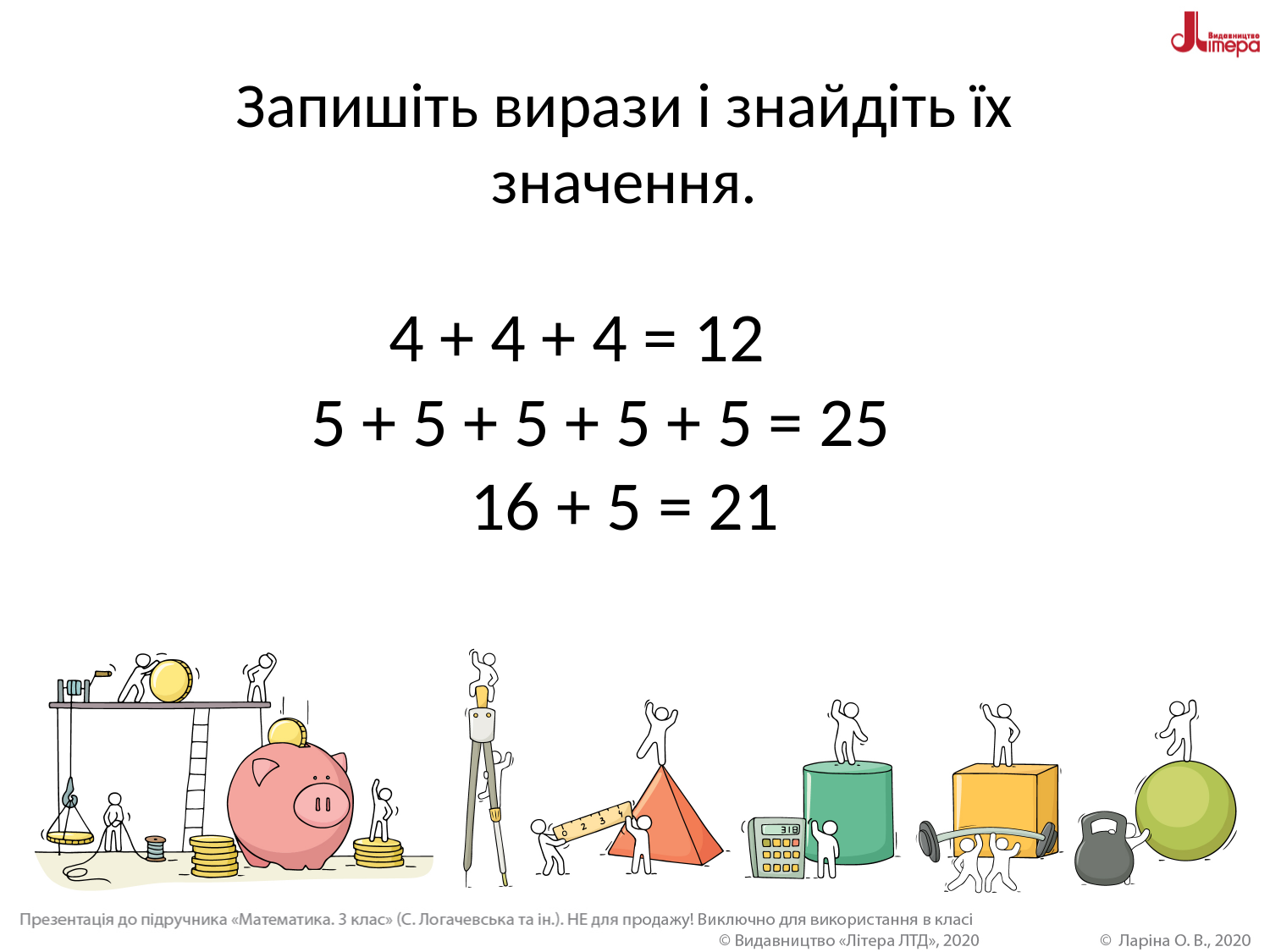

# Запишіть вирази і знайдіть їх значення. 4 + 4 + 4 = 12 5 + 5 + 5 + 5 + 5 = 25 16 + 5 = 21